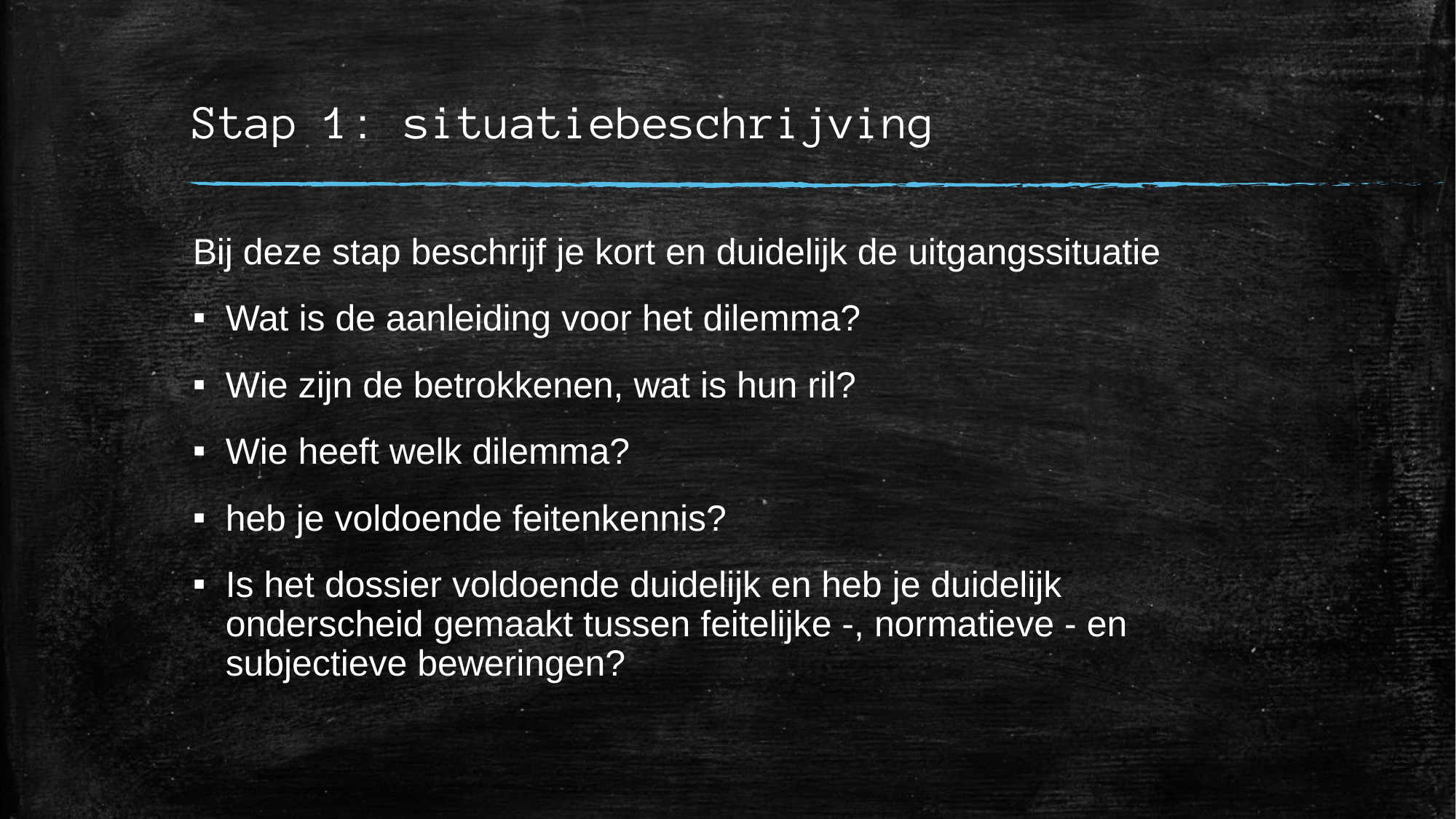

# Stap 1: situatiebeschrijving
Bij deze stap beschrijf je kort en duidelijk de uitgangssituatie
Wat is de aanleiding voor het dilemma?
Wie zijn de betrokkenen, wat is hun ril?
Wie heeft welk dilemma?
heb je voldoende feitenkennis?
Is het dossier voldoende duidelijk en heb je duidelijk onderscheid gemaakt tussen feitelijke -, normatieve - en subjectieve beweringen?